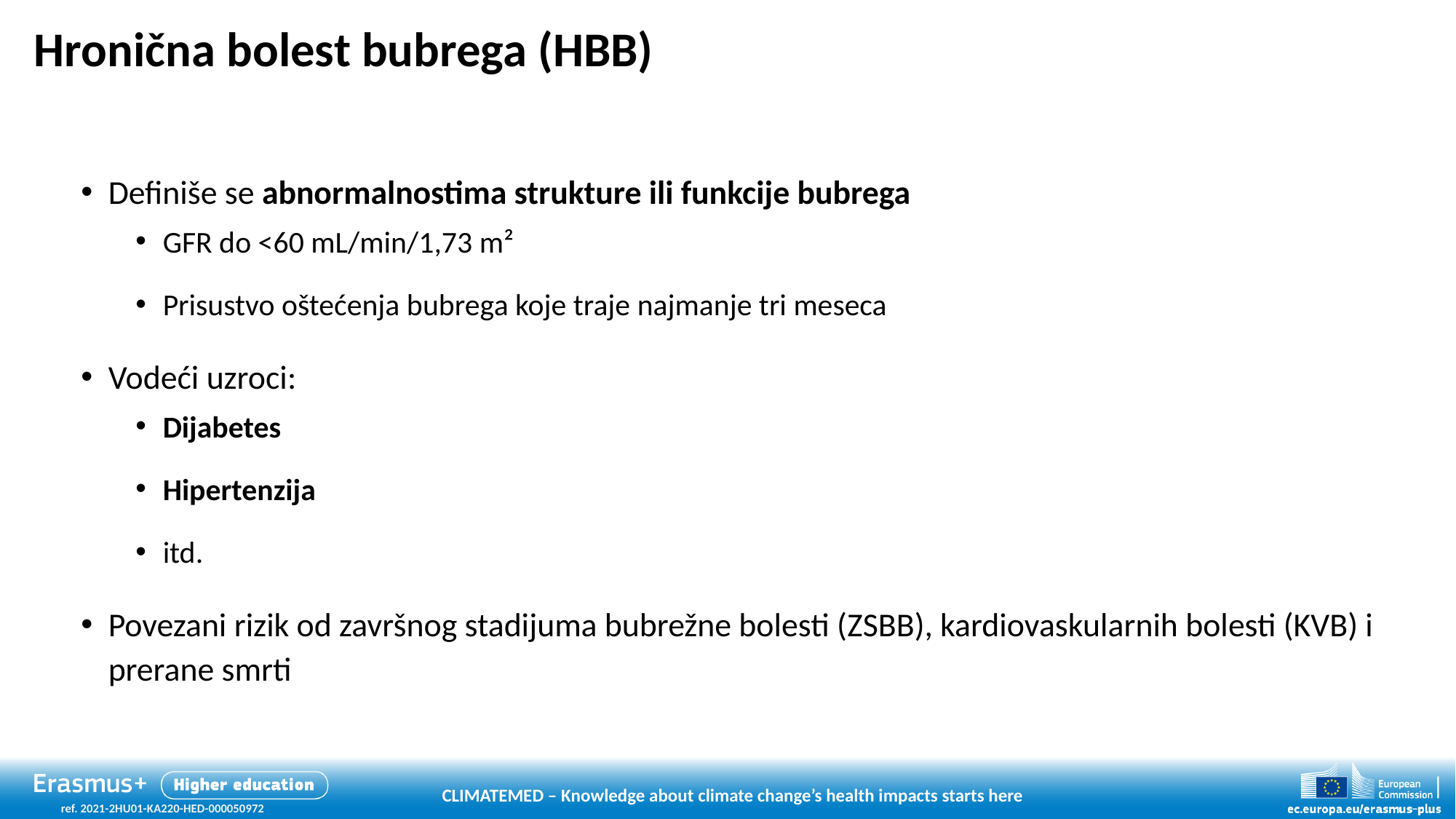

# Hronična bolest bubrega (HBB)
Definiše se abnormalnostima strukture ili funkcije bubrega
GFR do <60 mL/min/1,73 m²
Prisustvo oštećenja bubrega koje traje najmanje tri meseca
Vodeći uzroci:
Dijabetes
Hipertenzija
itd.
Povezani rizik od završnog stadijuma bubrežne bolesti (ZSBB), kardiovaskularnih bolesti (KVB) i prerane smrti